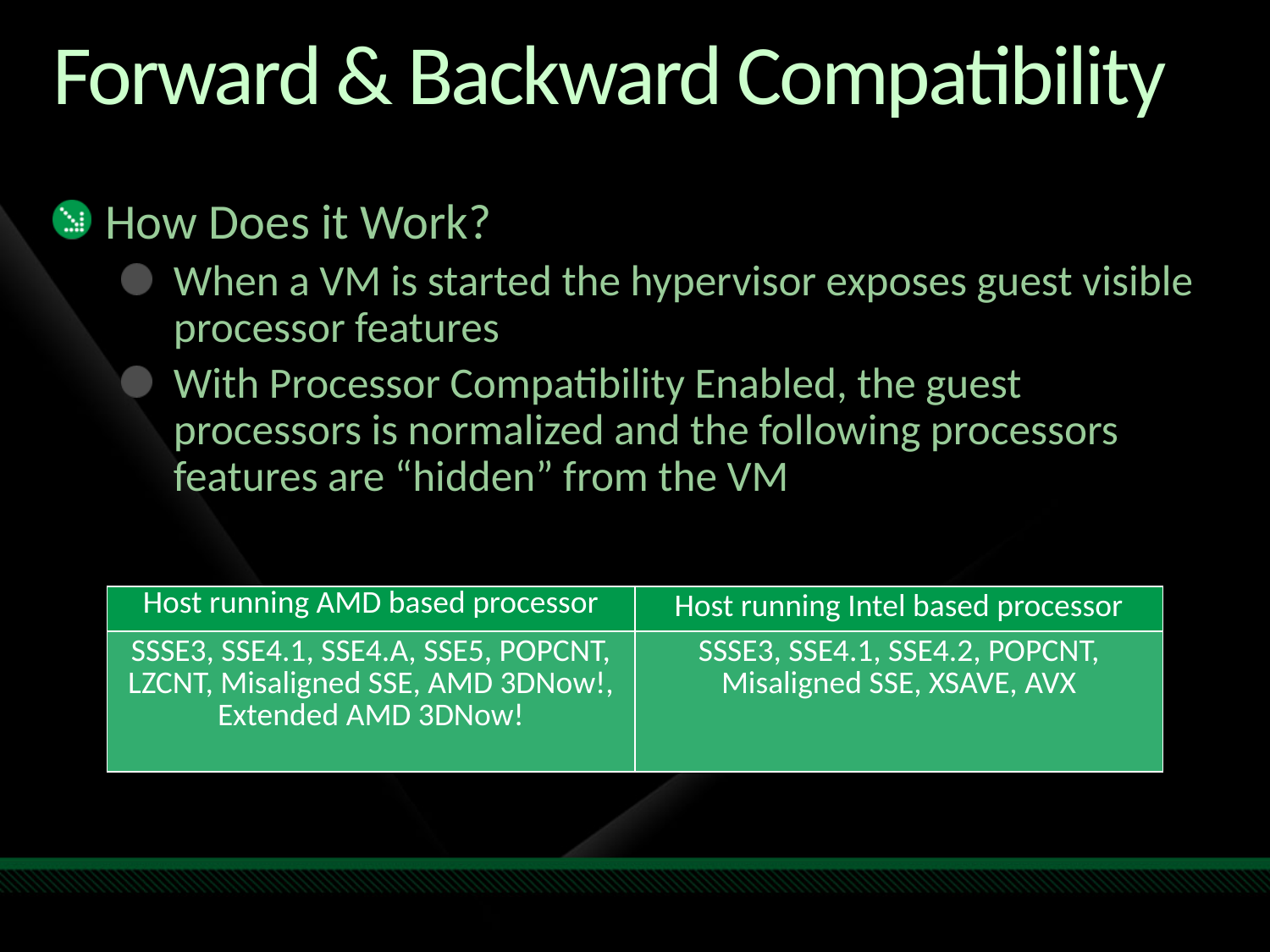

# Forward & Backward Compatibility
How Does it Work?
When a VM is started the hypervisor exposes guest visible processor features
With Processor Compatibility Enabled, the guest processors is normalized and the following processors features are “hidden” from the VM
| Host running AMD based processor | Host running Intel based processor |
| --- | --- |
| SSSE3, SSE4.1, SSE4.A, SSE5, POPCNT, LZCNT, Misaligned SSE, AMD 3DNow!, Extended AMD 3DNow! | SSSE3, SSE4.1, SSE4.2, POPCNT, Misaligned SSE, XSAVE, AVX |